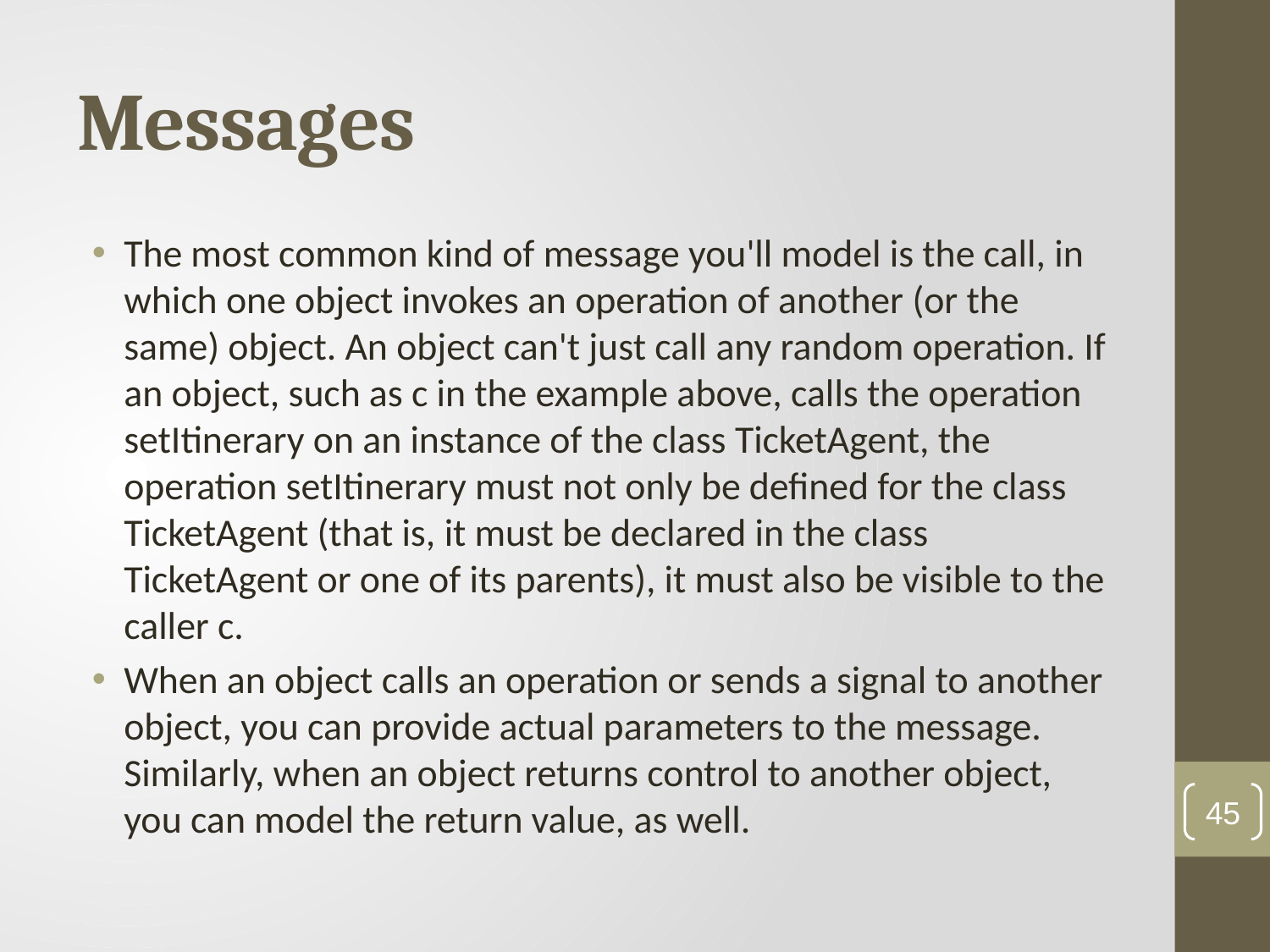

# Messages
The most common kind of message you'll model is the call, in which one object invokes an operation of another (or the same) object. An object can't just call any random operation. If an object, such as c in the example above, calls the operation setItinerary on an instance of the class TicketAgent, the operation setItinerary must not only be defined for the class TicketAgent (that is, it must be declared in the class TicketAgent or one of its parents), it must also be visible to the caller c.
When an object calls an operation or sends a signal to another object, you can provide actual parameters to the message. Similarly, when an object returns control to another object, you can model the return value, as well.

45